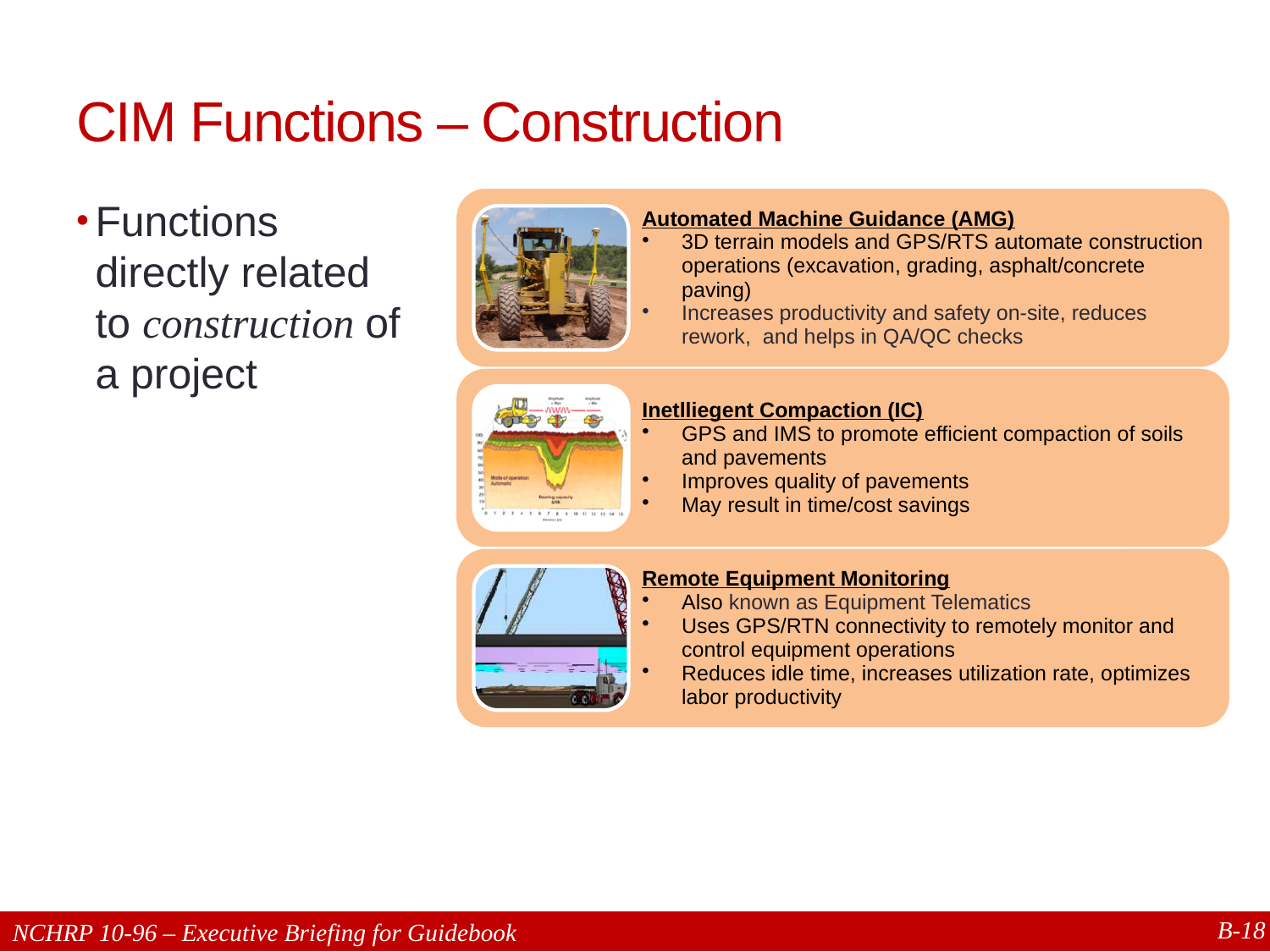

# CIM Functions – Construction
Functions directly related to construction of a project
Remote Equipment Monitoring
Automated Machine Guidance (AMG)
Also known as Equipment Telematics
Inetlliegent Compaction (IC)
3D terrain models and GPS/RTS automate construction operations (excavation, grading, asphalt/concrete paving)
GPS and IMS to promote efficient compaction of soils and pavements
Increases productivity and safety on-site, reduces rework,  and helps in QA/QC checks
Improves quality of pavements
Uses GPS/RTN connectivity to remotely monitor and control equipment operations
May result in time/cost savings
Reduces idle time, increases utilization rate, optimizes labor productivity
18